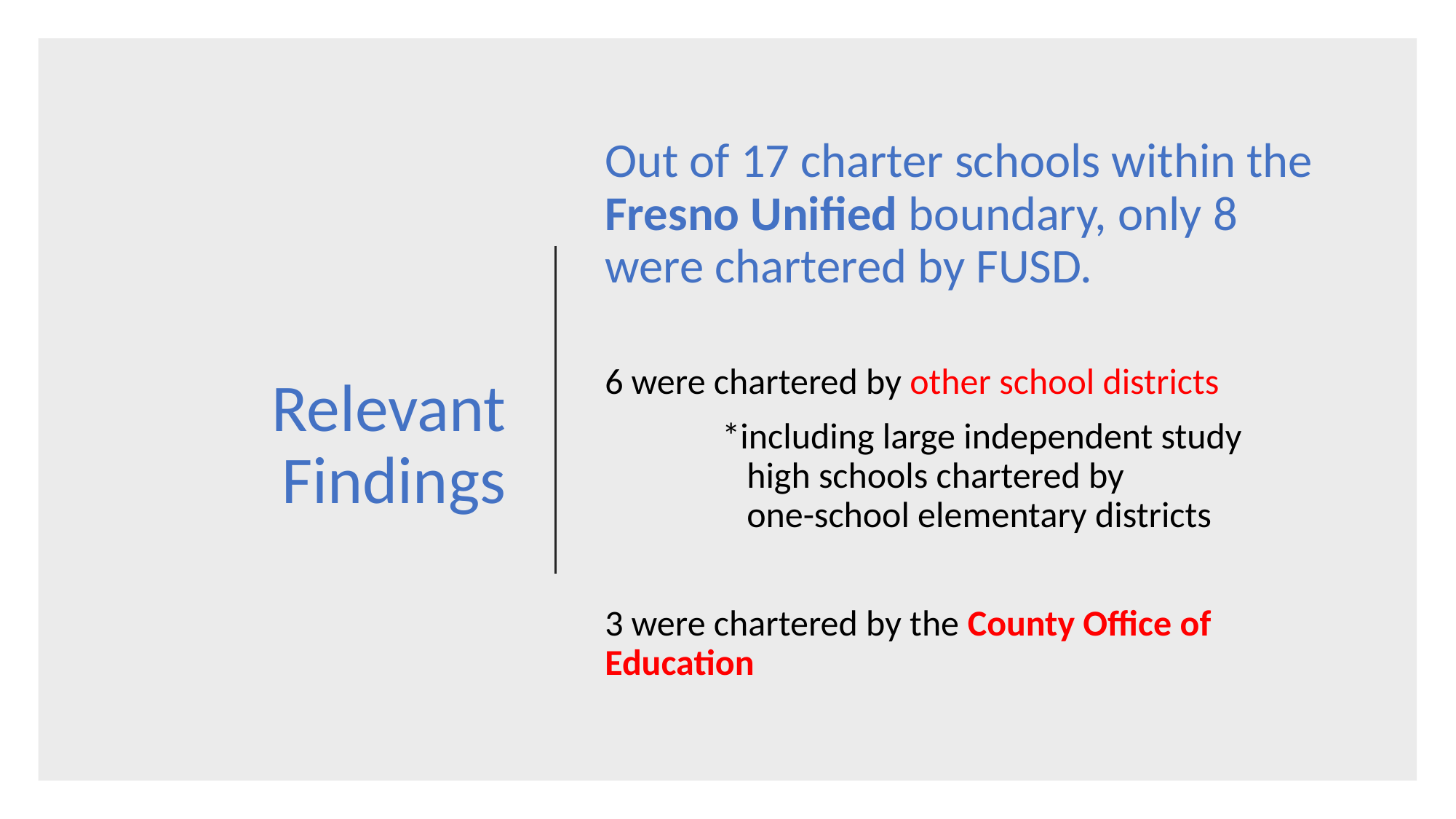

# Relevant Findings
Out of 17 charter schools within the Fresno Unified boundary, only 8 were chartered by FUSD.

6 were chartered by other school districts
	 *including large independent study 	                 	    high schools chartered by 	        	                	    one-school elementary districts

3 were chartered by the County Office of Education